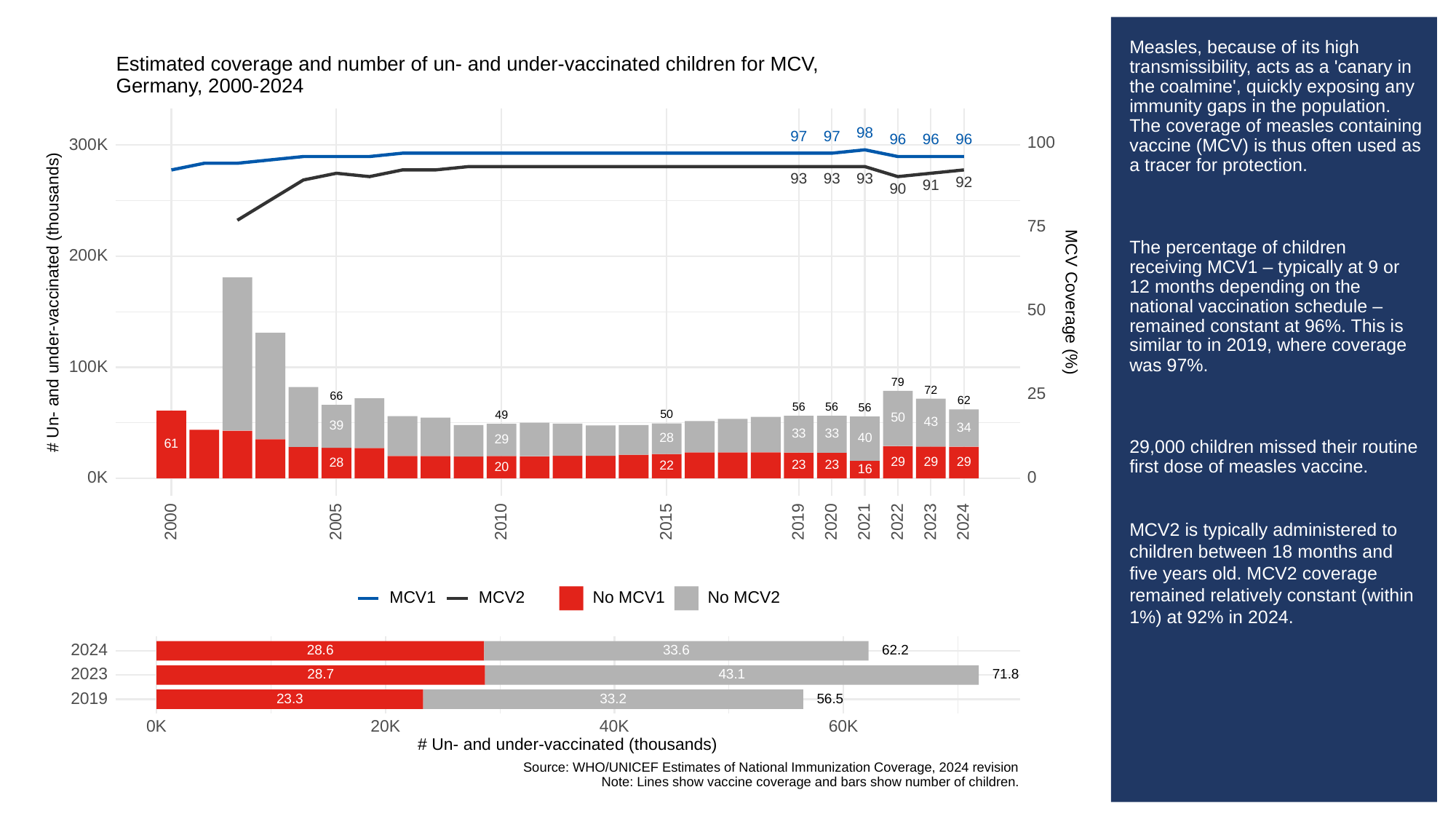

# Measles, because of its high transmissibility, acts as a 'canary in the coalmine', quickly exposing any immunity gaps in the population. The coverage of measles containing vaccine (MCV) is thus often used as a tracer for protection.

The percentage of children receiving MCV1 – typically at 9 or 12 months depending on the national vaccination schedule – remained constant at 96%. This is similar to in 2019, where coverage was 97%.

29,000 children missed their routine first dose of measles vaccine.

MCV2 is typically administered to children between 18 months and five years old. MCV2 coverage remained relatively constant (within 1%) at 92% in 2024.

Estimated coverage and number of un- and under-vaccinated children for MCV,
Germany, 2000-2024

98
97
97
96
96
96
100
300K

93
93
93
92
91
90

75
200K

# Un- and under-vaccinated (thousands)
MCV Coverage (%)
50

100K

79
72

25

66
62

56
56
56

50

49
50

43

39

34

33
33

40
28
29

61

29
29
29
28
23
23

22
20
16
0K
0

2023
2000
2005
2010
2015
2019
2020
2021
2022
2024

MCV1
MCV2
No MCV1
No MCV2

2024
33.6
28.6
62.2

2023
43.1
28.7
71.8

2019
23.3
33.2
56.5

0K
20K
40K
60K
# Un- and under-vaccinated (thousands)
Source: WHO/UNICEF Estimates of National Immunization Coverage, 2024 revision
Note: Lines show vaccine coverage and bars show number of children.